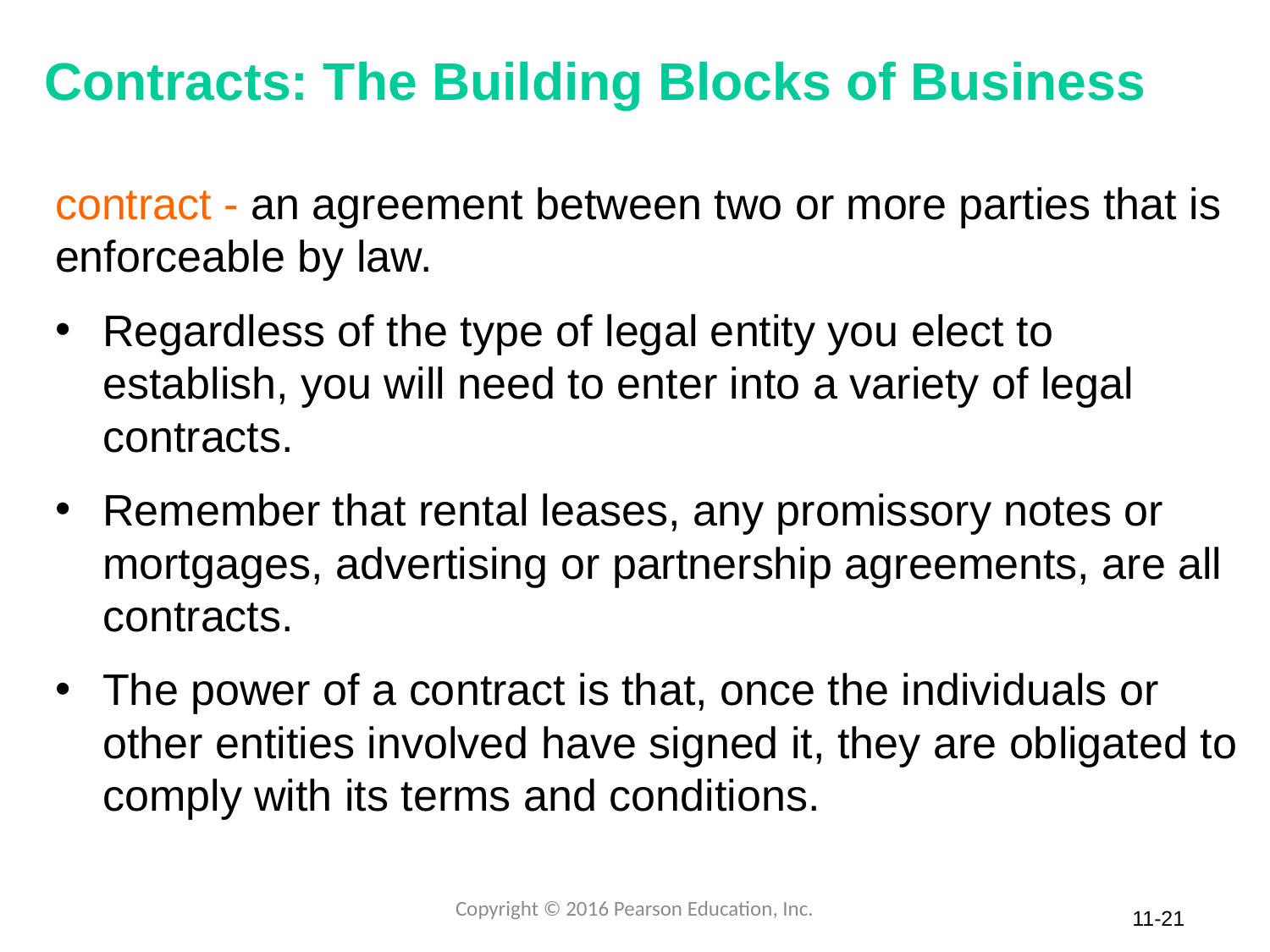

# Contracts: The Building Blocks of Business
contract - an agreement between two or more parties that is enforceable by law.

Regardless of the type of legal entity you elect to establish, you will need to enter into a variety of legal contracts.

Remember that rental leases, any promissory notes or mortgages, advertising or partnership agreements, are all contracts.

The power of a contract is that, once the individuals or other entities involved have signed it, they are obligated to comply with its terms and conditions.

Copyright © 2016 Pearson Education, Inc.